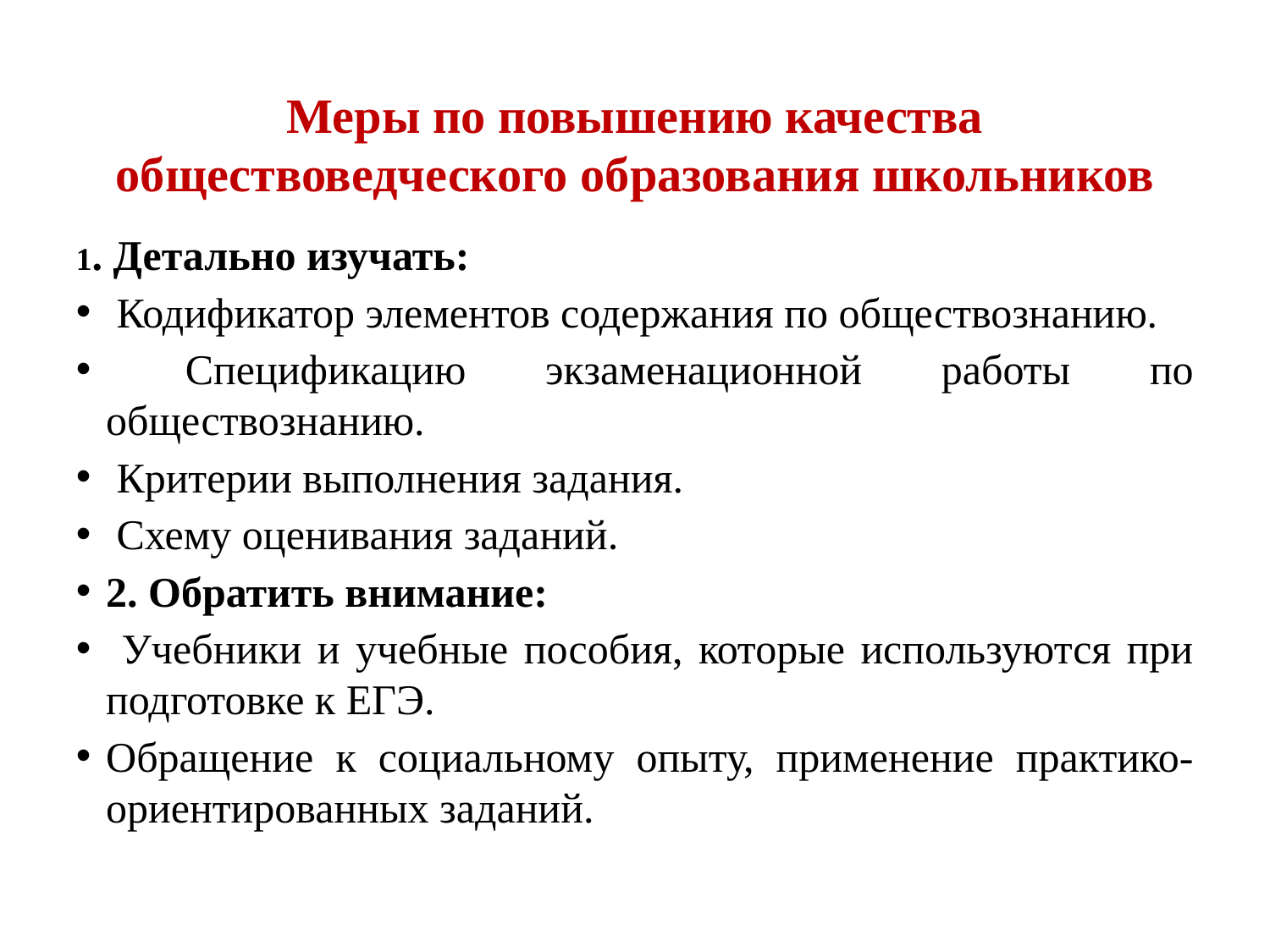

Меры по повышению качества обществоведческого образования школьников
1. Детально изучать:
 Кодификатор элементов содержания по обществознанию.
 Спецификацию экзаменационной работы по обществознанию.
 Критерии выполнения задания.
 Схему оценивания заданий.
2. Обратить внимание:
 Учебники и учебные пособия, которые используются при подготовке к ЕГЭ.
Обращение к социальному опыту, применение практико-ориентированных заданий.